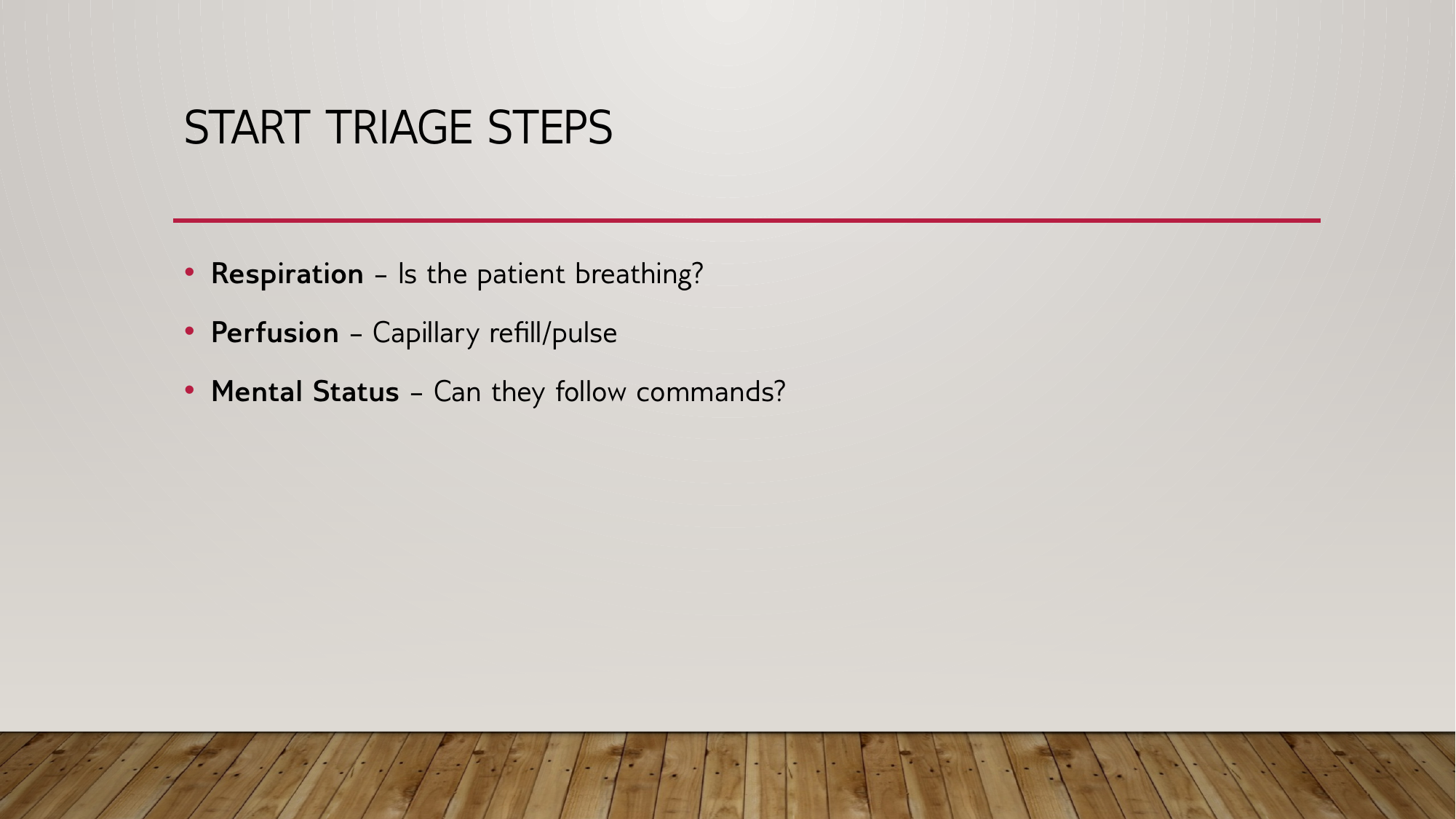

# START Triage Steps
Respiration – Is the patient breathing?
Perfusion – Capillary refill/pulse
Mental Status – Can they follow commands?